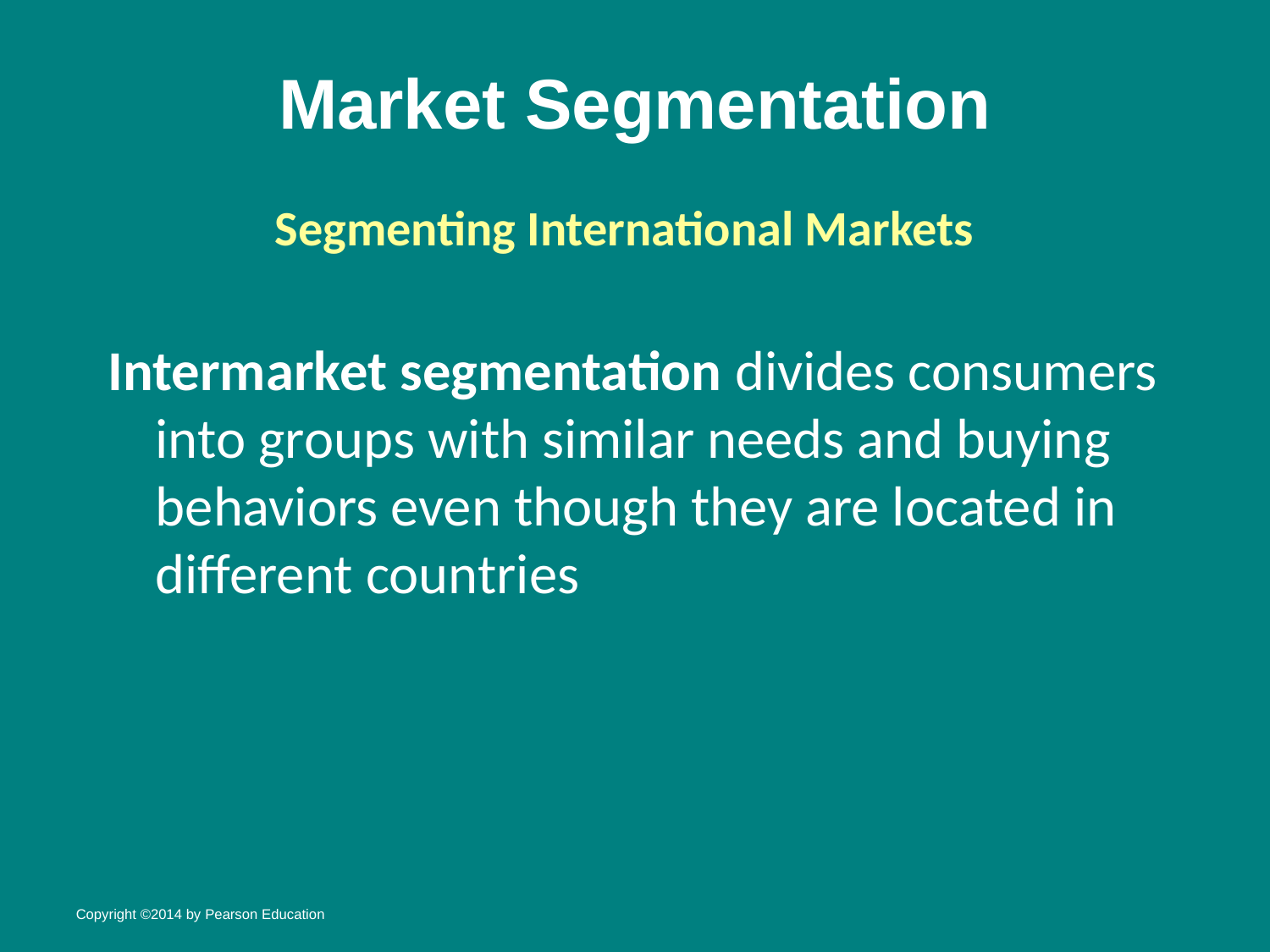

# Market Segmentation
Segmenting International Markets

Intermarket segmentation divides consumers into groups with similar needs and buying behaviors even though they are located in different countries

Copyright ©2014 by Pearson Education